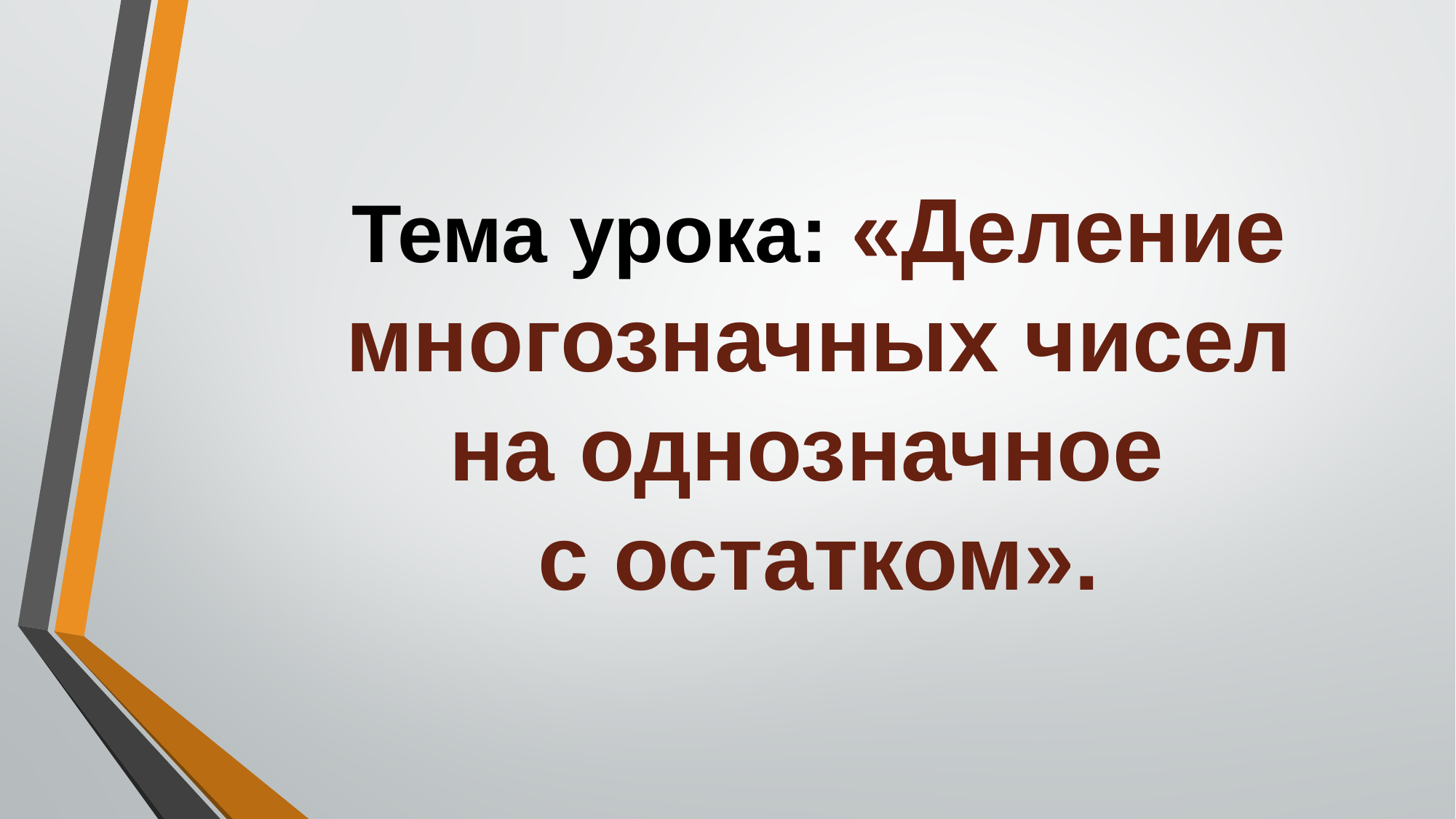

# Тема урока: «Деление многозначных чисел на однозначное с остатком».